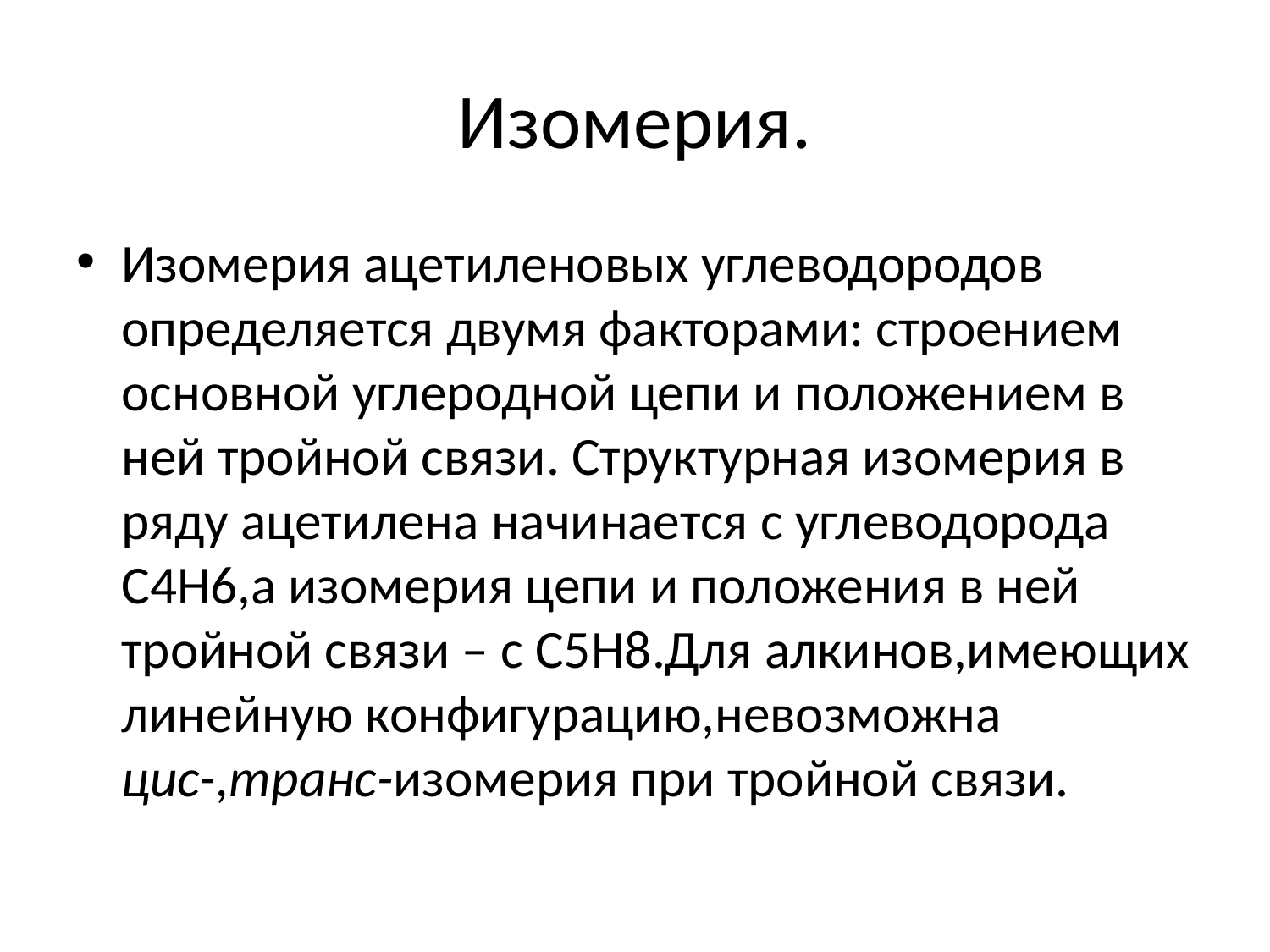

# Изомерия.
Изомерия ацетиленовых углеводородов определяется двумя факторами: строением основной углеродной цепи и положением в ней тройной связи. Структурная изомерия в ряду ацетилена начинается с углеводорода C4H6,а изомерия цепи и положения в ней тройной связи – с С5H8.Для алкинов,имеющих линейную конфигурацию,невозможна цис-,транс-изомерия при тройной связи.